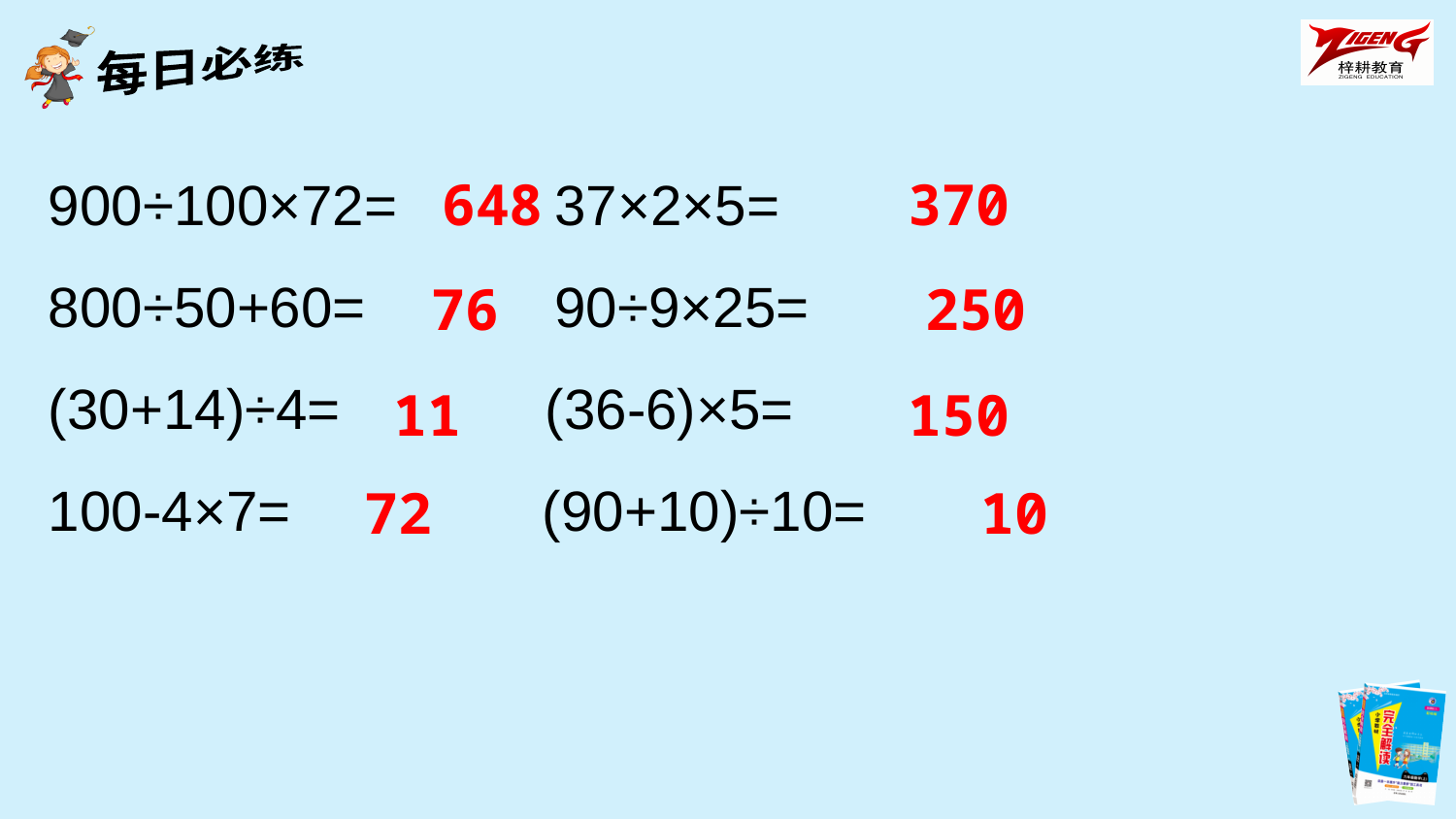

900÷100×72=          37×2×5=
800÷50+60=            90÷9×25=
(30+14)÷4=             (36-6)×5=
100-4×7=                (90+10)÷10=
648
370
250
76
150
11
72
10